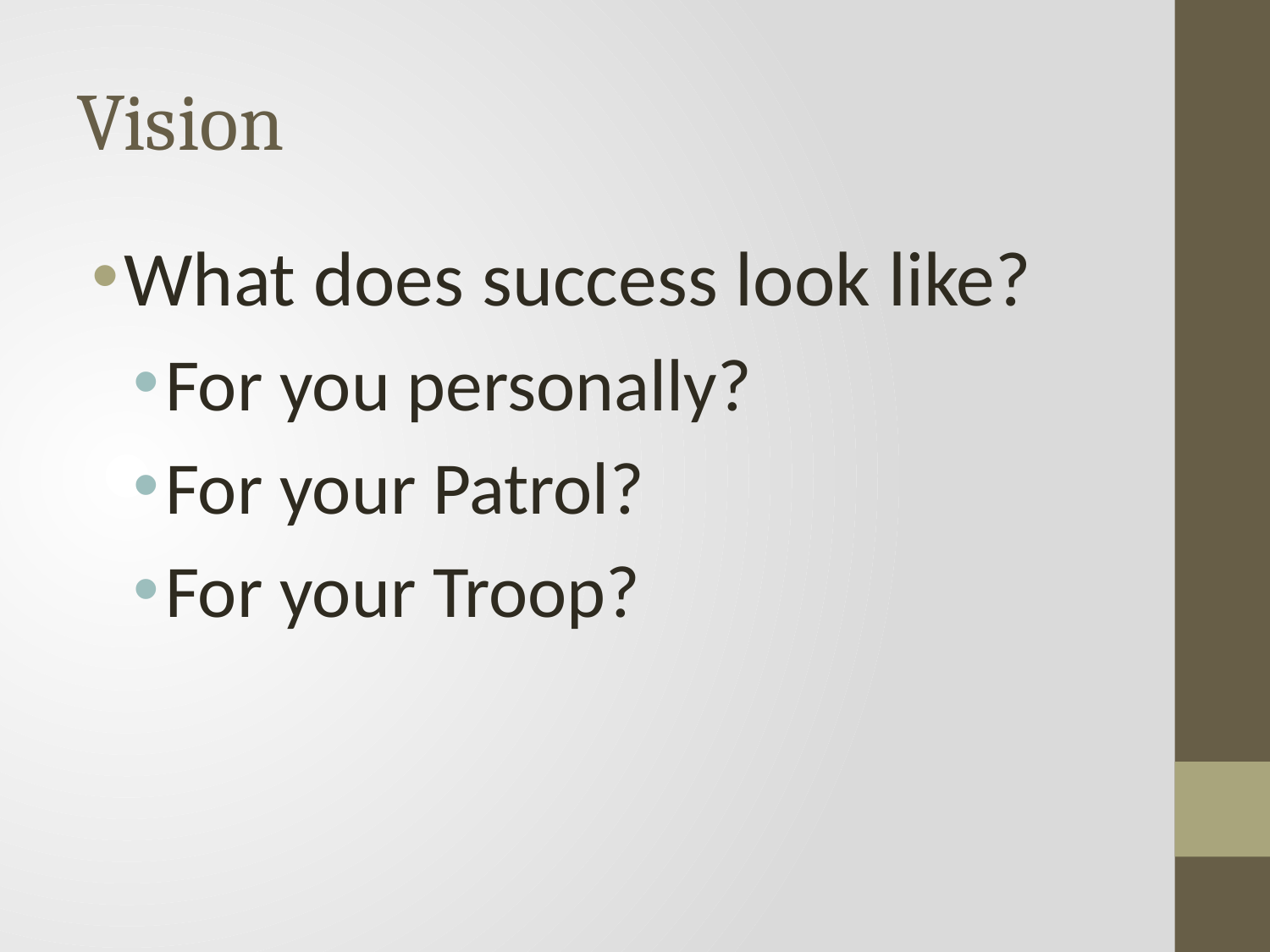

# Vision
What does success look like?
For you personally?
For your Patrol?
For your Troop?